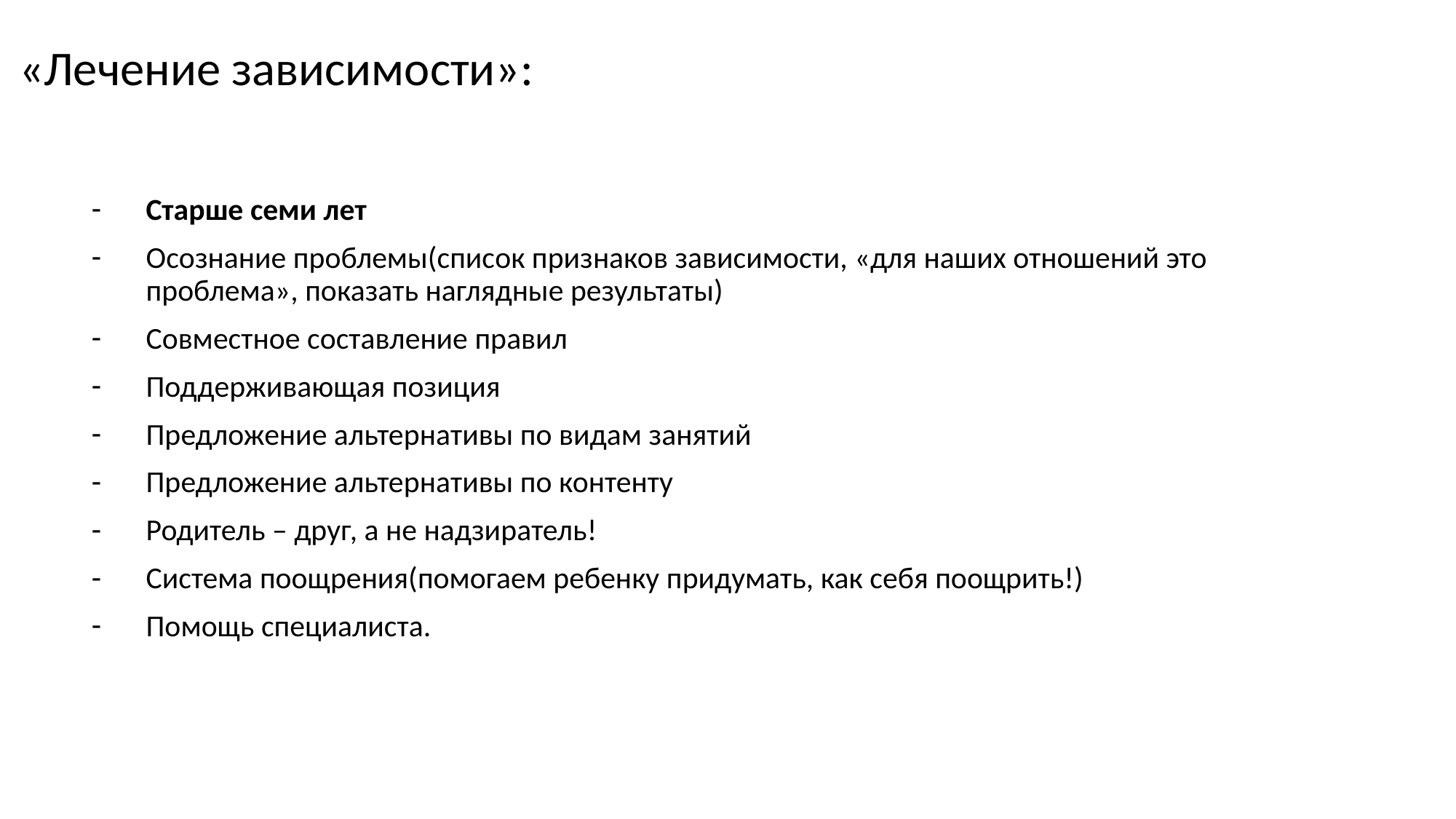

# «Лечение зависимости»:

Старше семи лет
Осознание проблемы(список признаков зависимости, «для наших отношений это проблема», показать наглядные результаты)
Совместное составление правил
Поддерживающая позиция
Предложение альтернативы по видам занятий
Предложение альтернативы по контенту
Родитель – друг, а не надзиратель!
Система поощрения(помогаем ребенку придумать, как себя поощрить!)
Помощь специалиста.